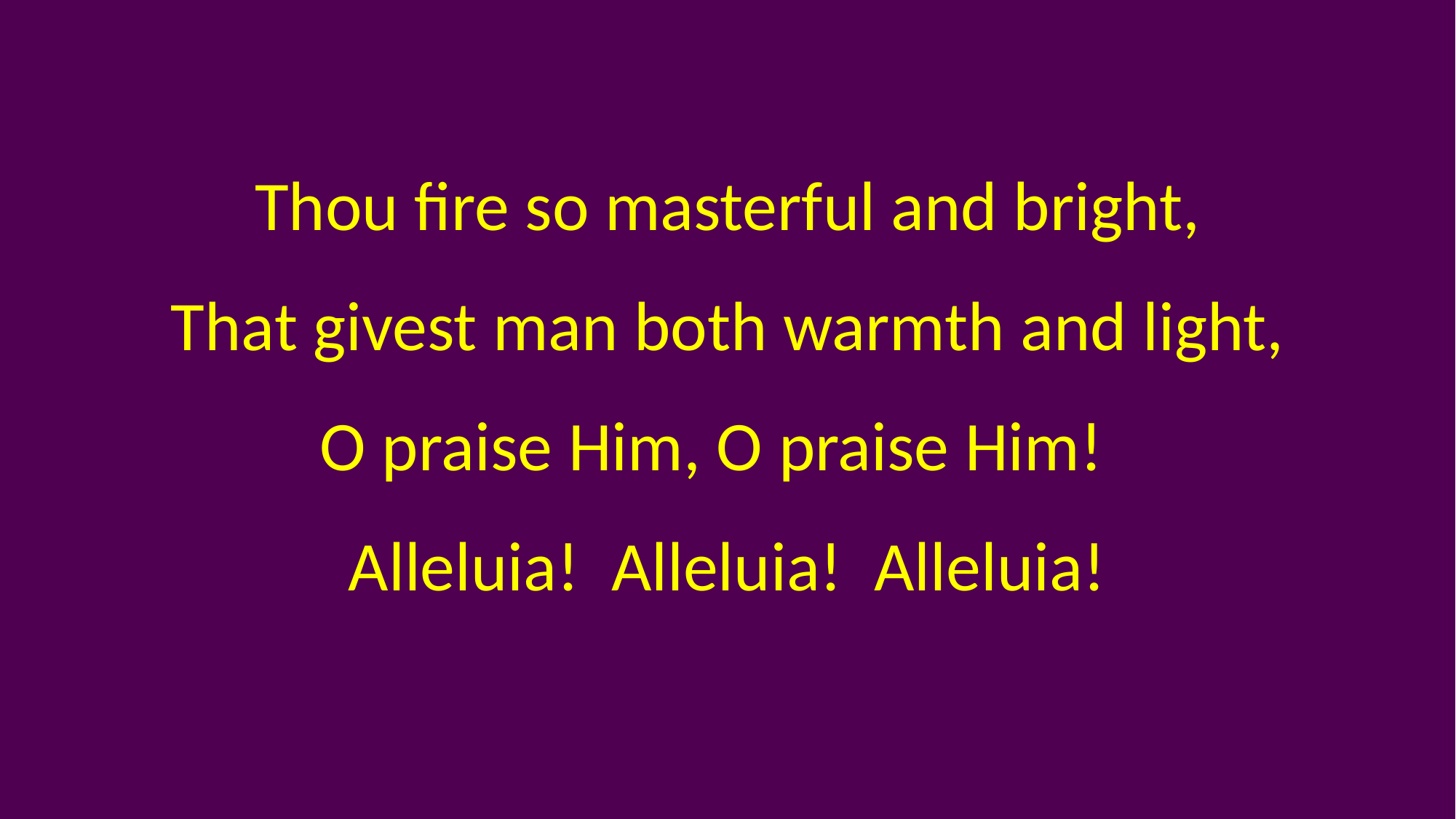

Thou fire so masterful and bright,
That givest man both warmth and light,
O praise Him, O praise Him!
Alleluia!  Alleluia!  Alleluia!